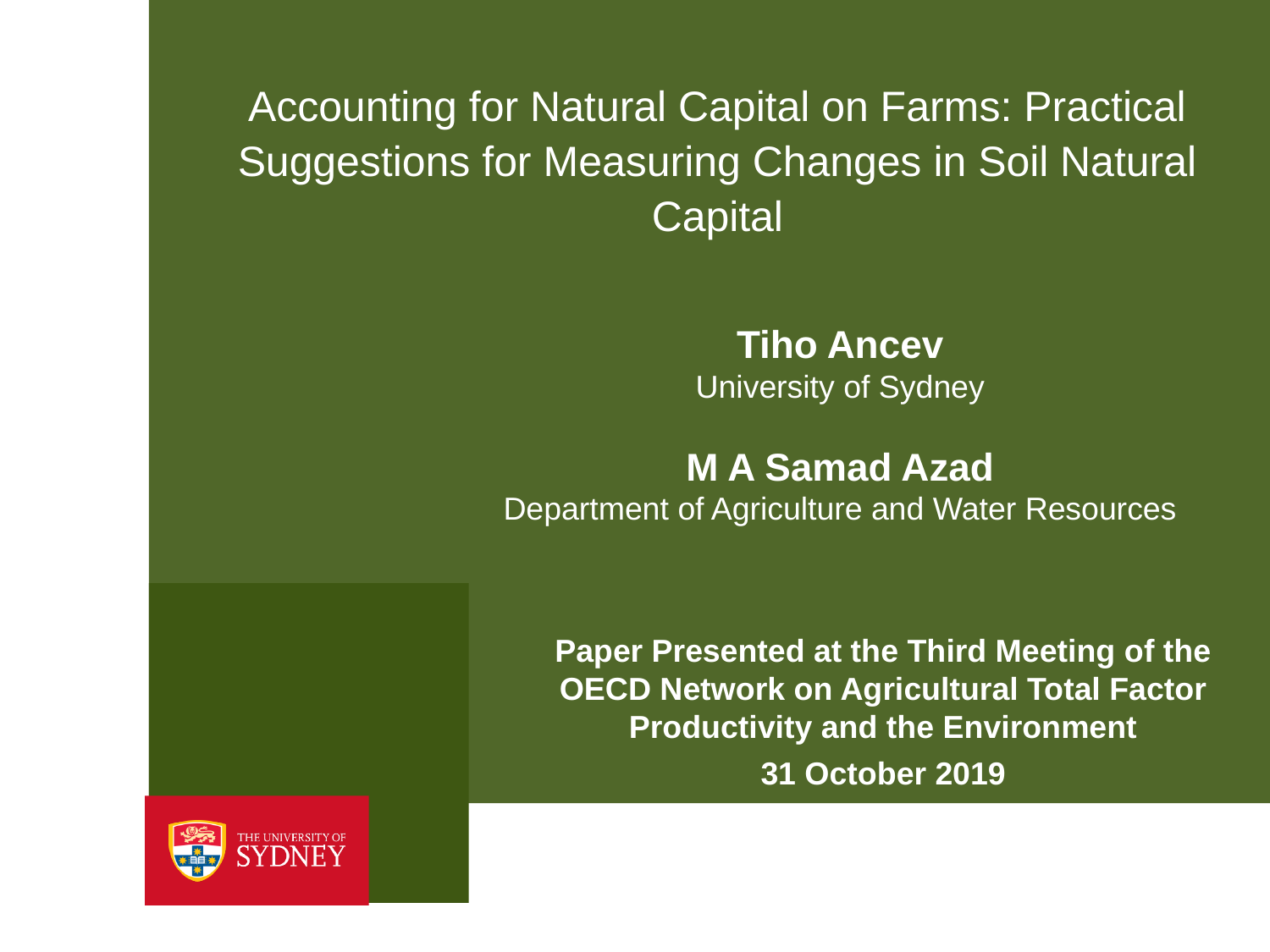

# Accounting for Natural Capital on Farms: Practical Suggestions for Measuring Changes in Soil Natural Capital

Tiho Ancev
University of Sydney

M A Samad Azad
Department of Agriculture and Water Resources

Paper Presented at the Third Meeting of the OECD Network on Agricultural Total Factor Productivity and the Environment
31 October 2019